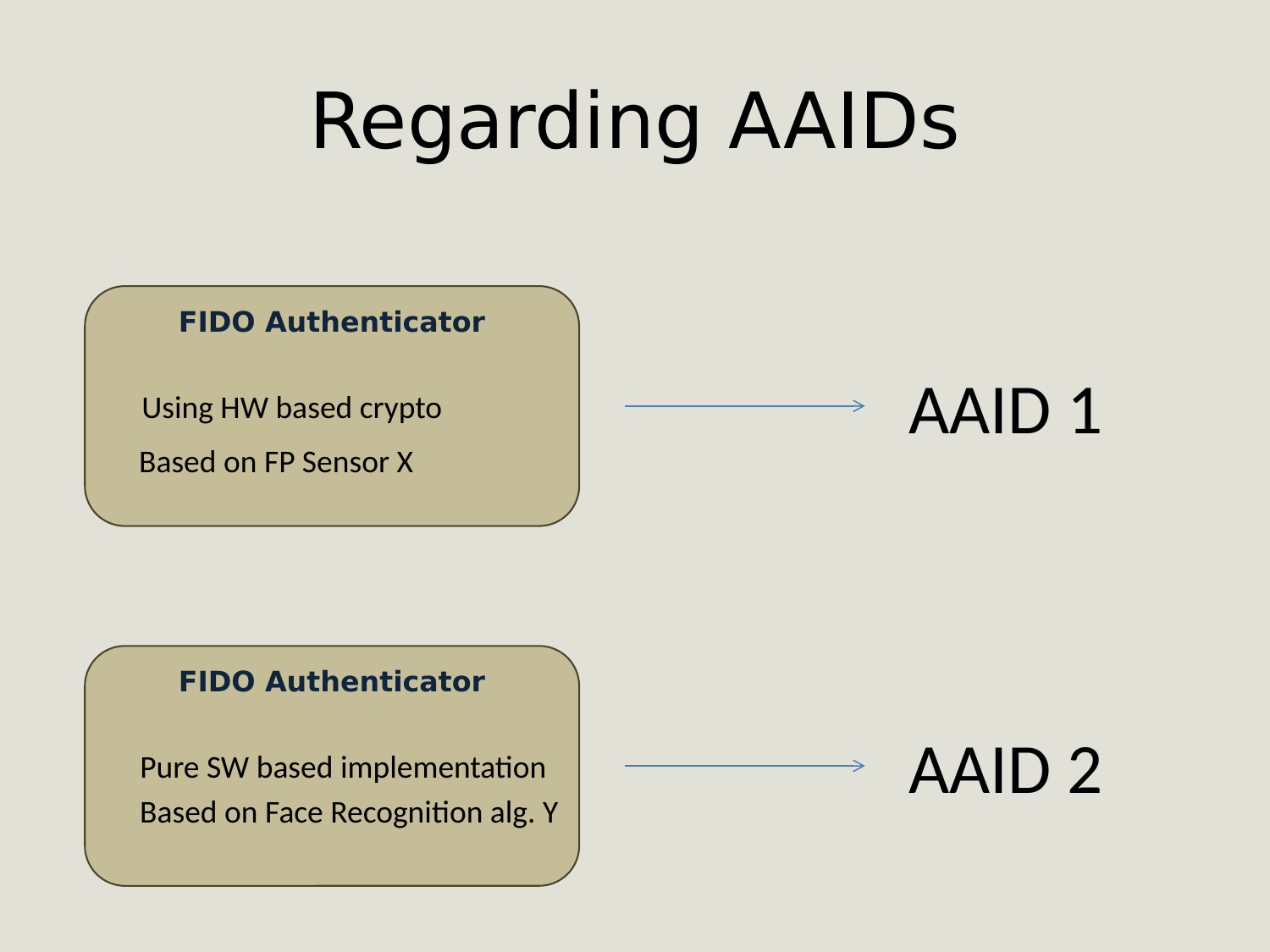

# Regarding AAIDs
FIDO Authenticator
AAID 1
Using HW based crypto
Based on FP Sensor X
FIDO Authenticator
AAID 2
Pure SW based implementation
Based on Face Recognition alg. Y